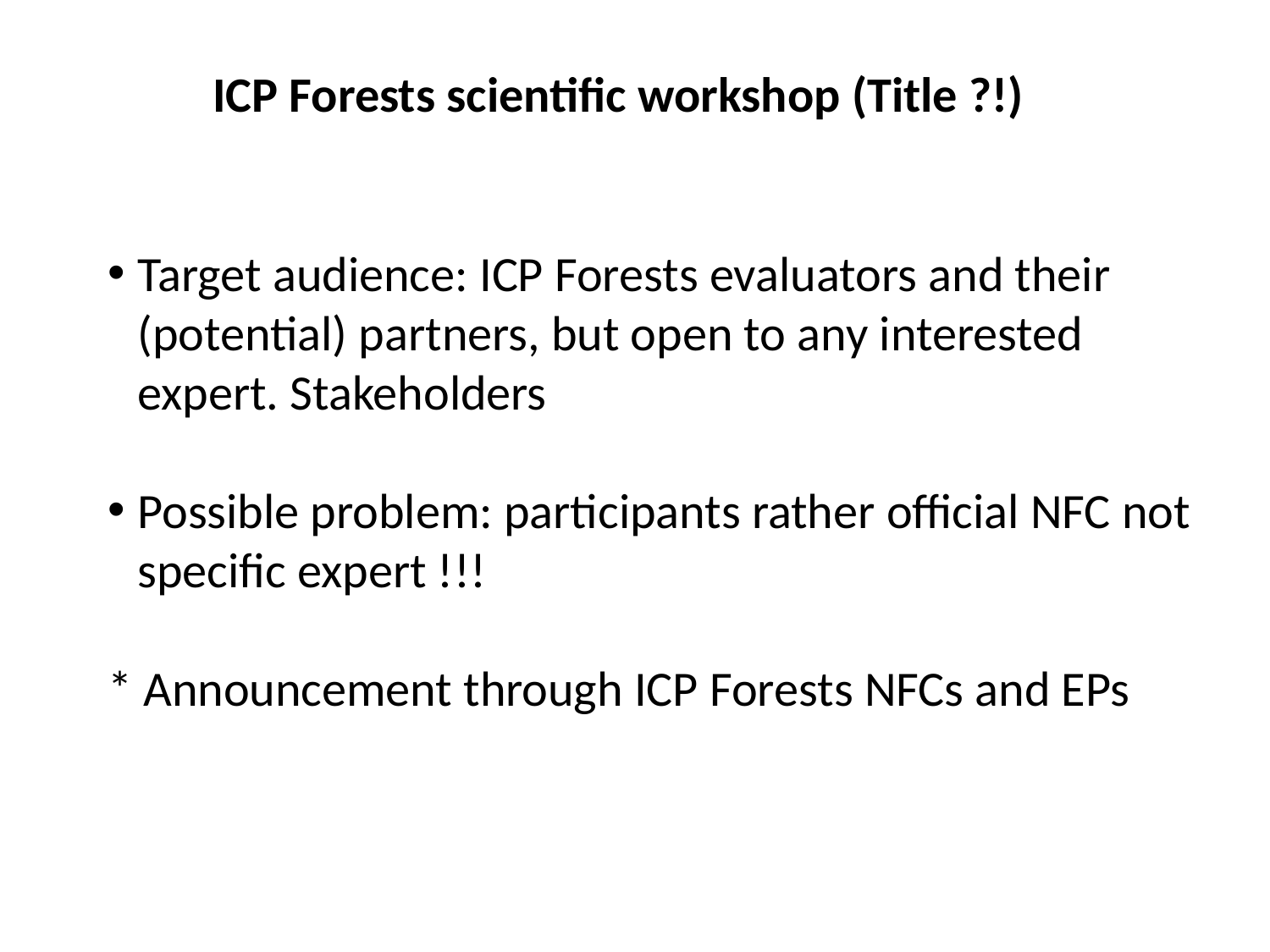

ICP Forests scientific workshop (Title ?!)
Target audience: ICP Forests evaluators and their (potential) partners, but open to any interested expert. Stakeholders

Possible problem: participants rather official NFC not specific expert !!!

* Announcement through ICP Forests NFCs and EPs